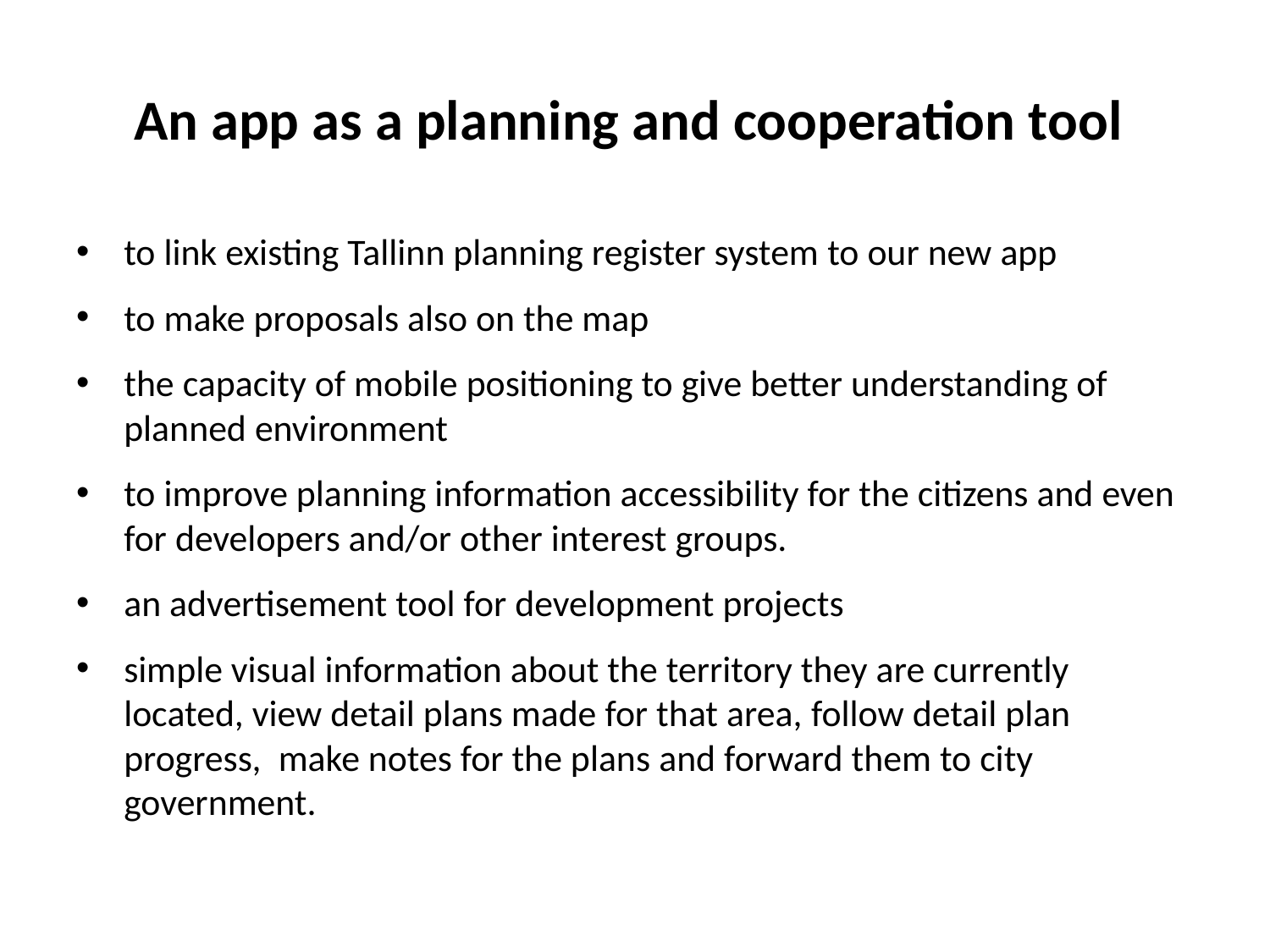

# An app as a planning and cooperation tool
to link existing Tallinn planning register system to our new app
to make proposals also on the map
the capacity of mobile positioning to give better understanding of planned environment
to improve planning information accessibility for the citizens and even for developers and/or other interest groups.
an advertisement tool for development projects
simple visual information about the territory they are currently located, view detail plans made for that area, follow detail plan progress,  make notes for the plans and forward them to city government.